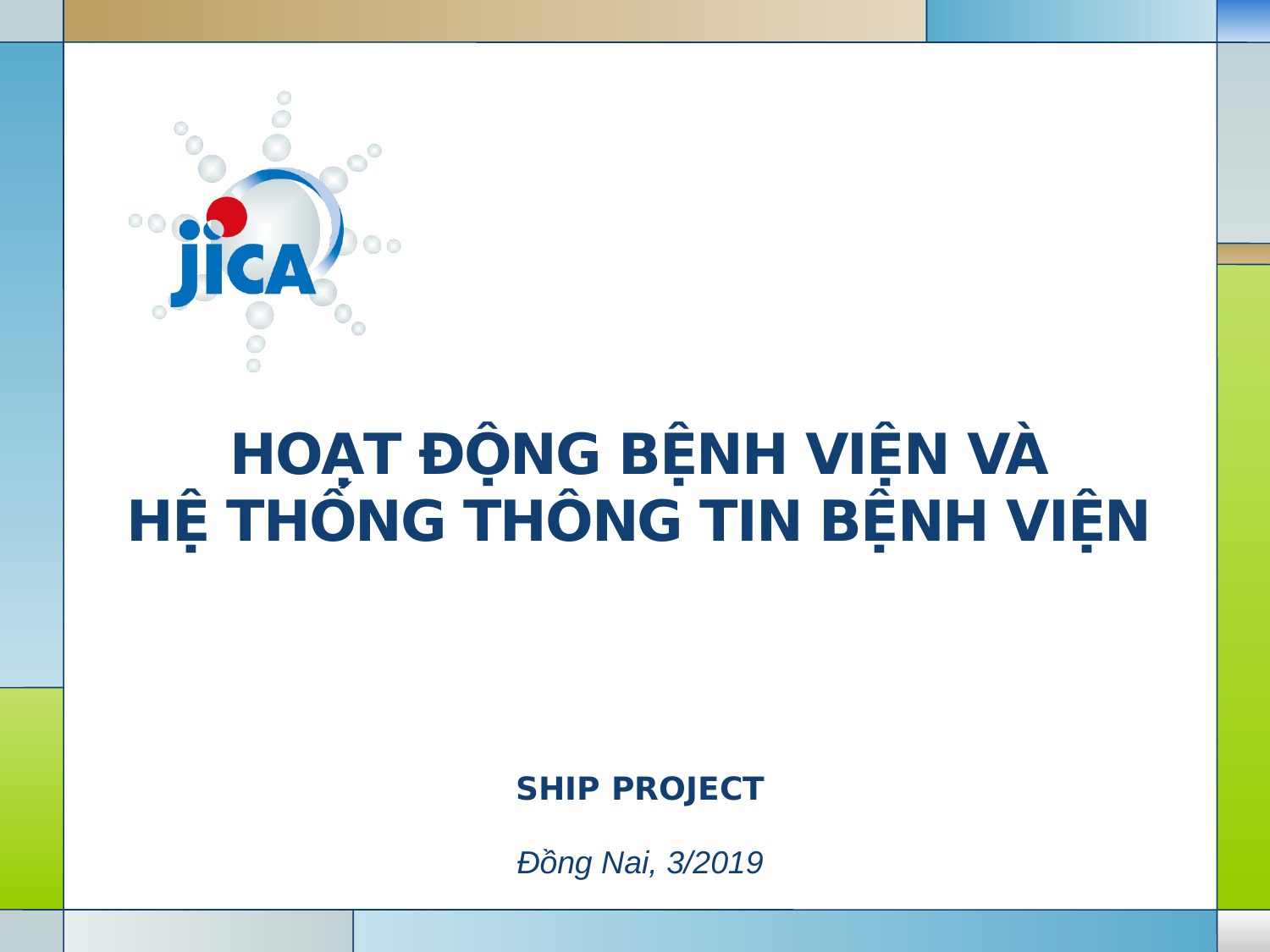

# HOẠT ĐỘNG BỆNH VIỆN VÀ HỆ THỐNG THÔNG TIN BỆNH VIỆN
SHIP PROJECT
Đồng Nai, 3/2019